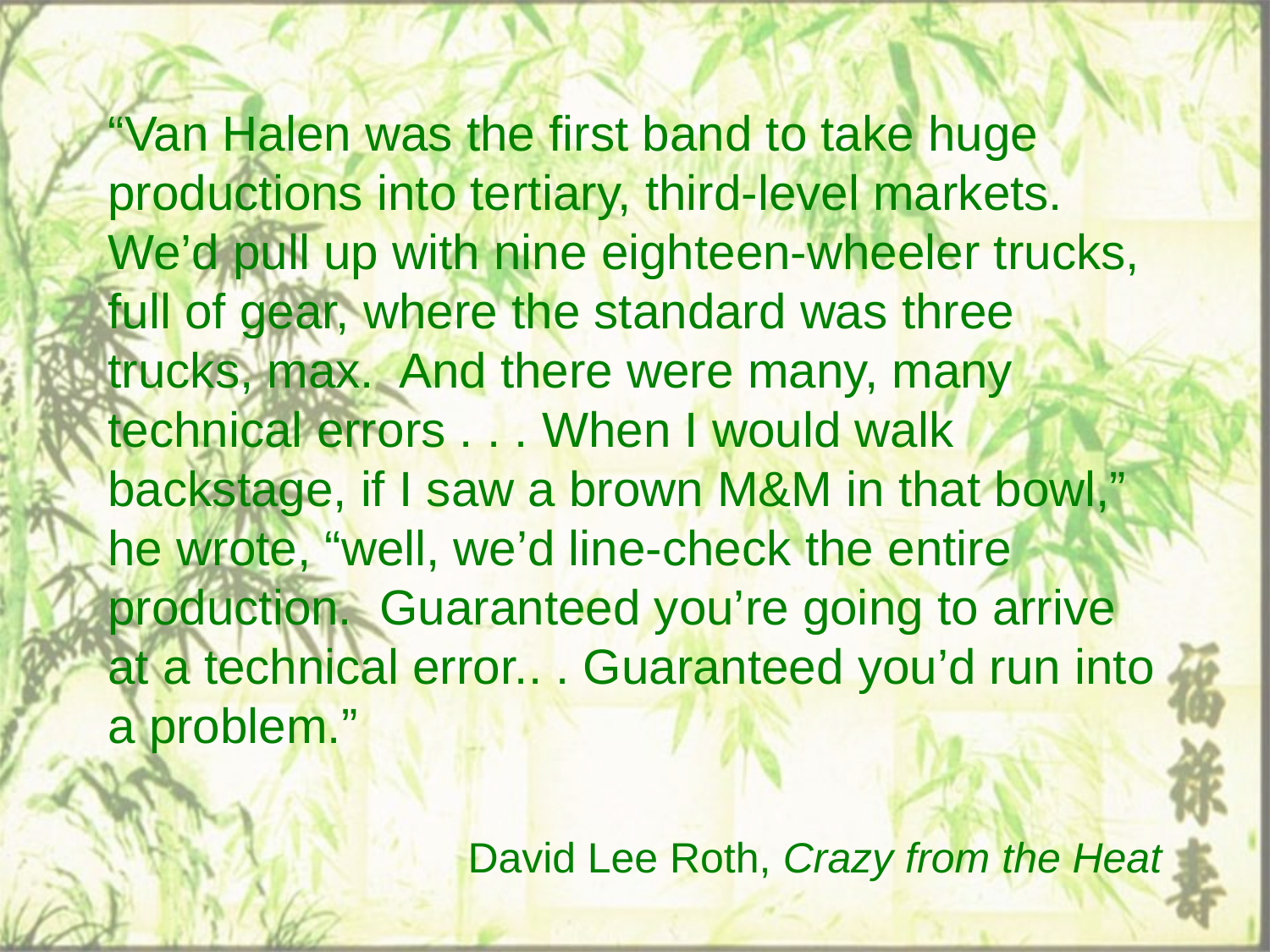

“Van Halen was the first band to take huge productions into tertiary, third-level markets.  We’d pull up with nine eighteen-wheeler trucks, full of gear, where the standard was three trucks, max.  And there were many, many technical errors . . . When I would walk backstage, if I saw a brown M&M in that bowl,” he wrote, “well, we’d line-check the entire production.  Guaranteed you’re going to arrive at a technical error.. . Guaranteed you’d run into a problem.”

David Lee Roth, Crazy from the Heat